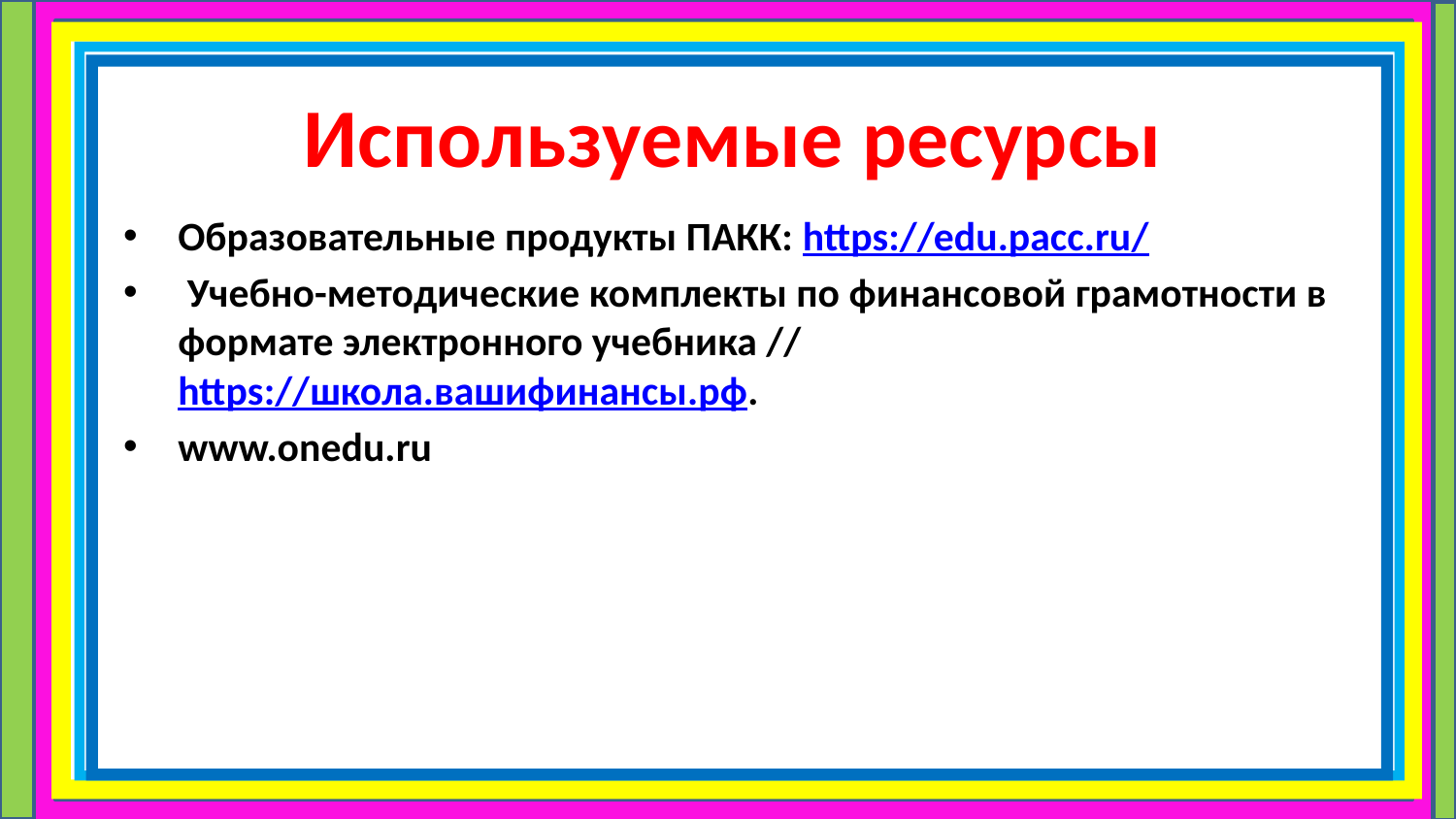

# Используемые ресурсы
Образовательные продукты ПАКК: https://edu.pacc.ru/
 Учебно-методические комплекты по финансовой грамотности в формате электронного учебника // https://школа.вашифинансы.рф.
www.onedu.ru